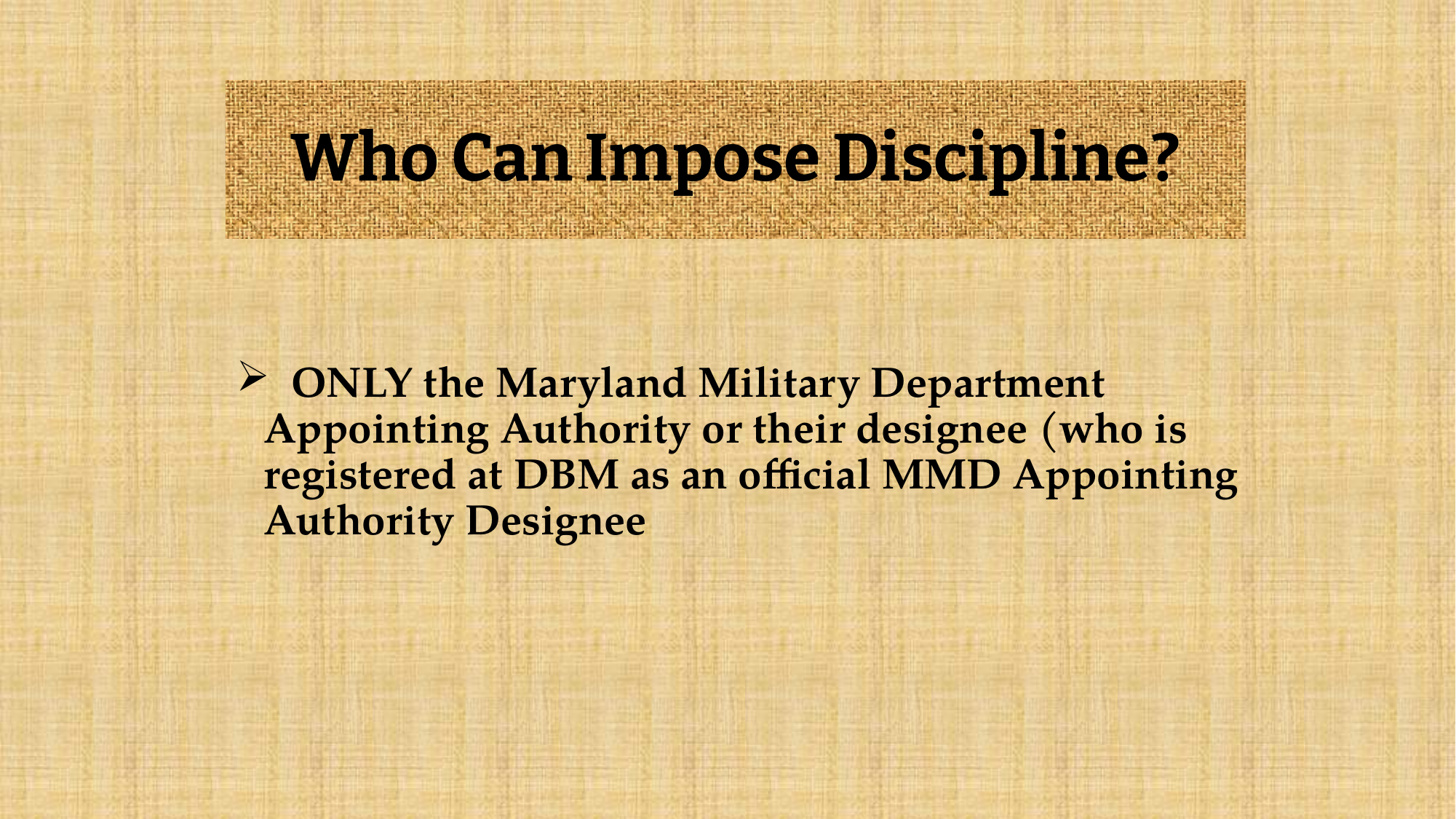

# Who Can Impose Discipline?
  ONLY the Maryland Military Department Appointing Authority or their designee (who is registered at DBM as an official MMD Appointing Authority Designee